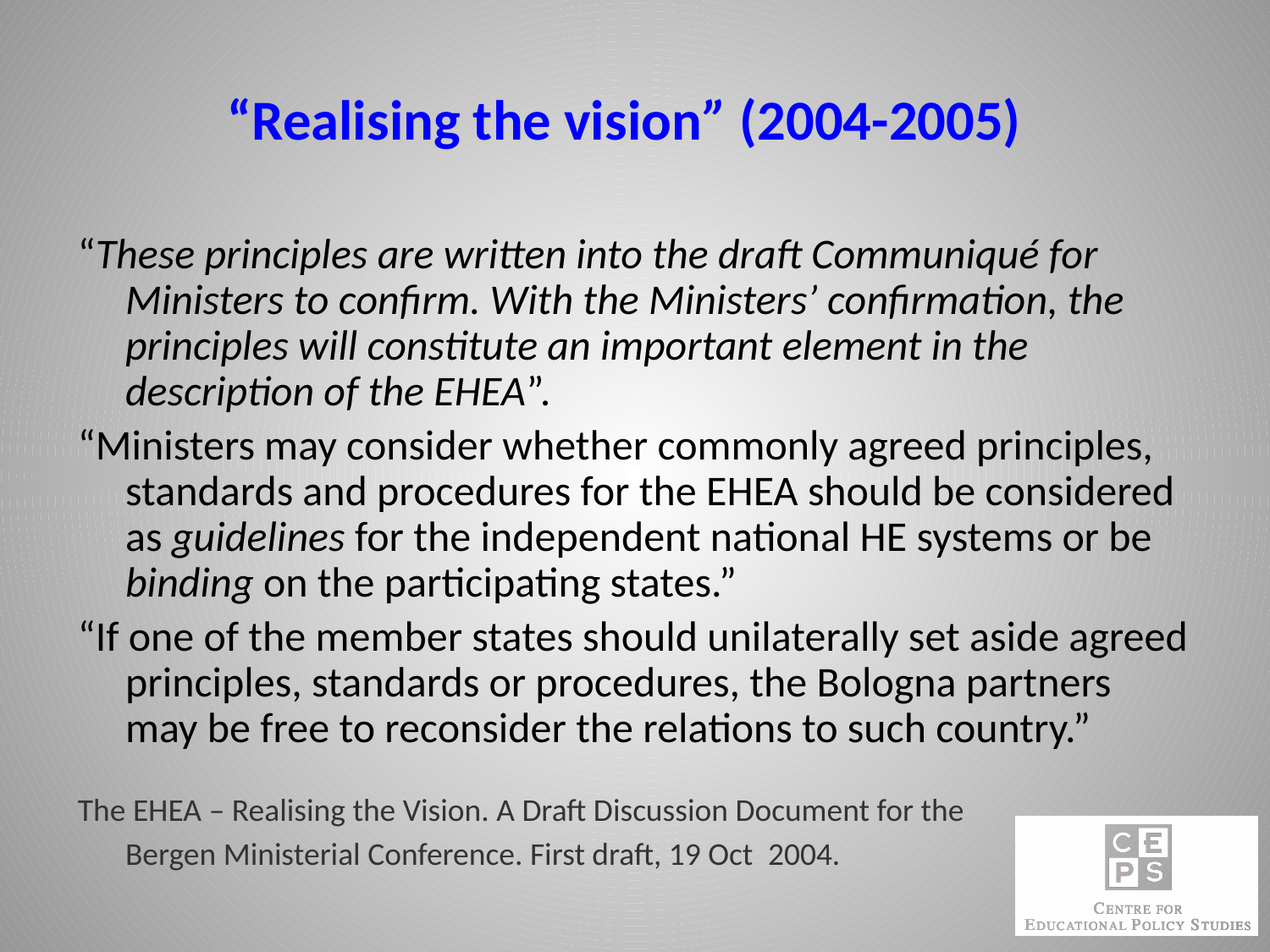

“Realising the vision” (2004-2005)
“These principles are written into the draft Communiqué for Ministers to confirm. With the Ministers’ confirmation, the principles will constitute an important element in the description of the EHEA”.
“Ministers may consider whether commonly agreed principles, standards and procedures for the EHEA should be considered as guidelines for the independent national HE systems or be binding on the participating states.”
“If one of the member states should unilaterally set aside agreed principles, standards or procedures, the Bologna partners may be free to reconsider the relations to such country.”

The EHEA – Realising the Vision. A Draft Discussion Document for the                         Bergen Ministerial Conference. First draft, 19 Oct  2004.